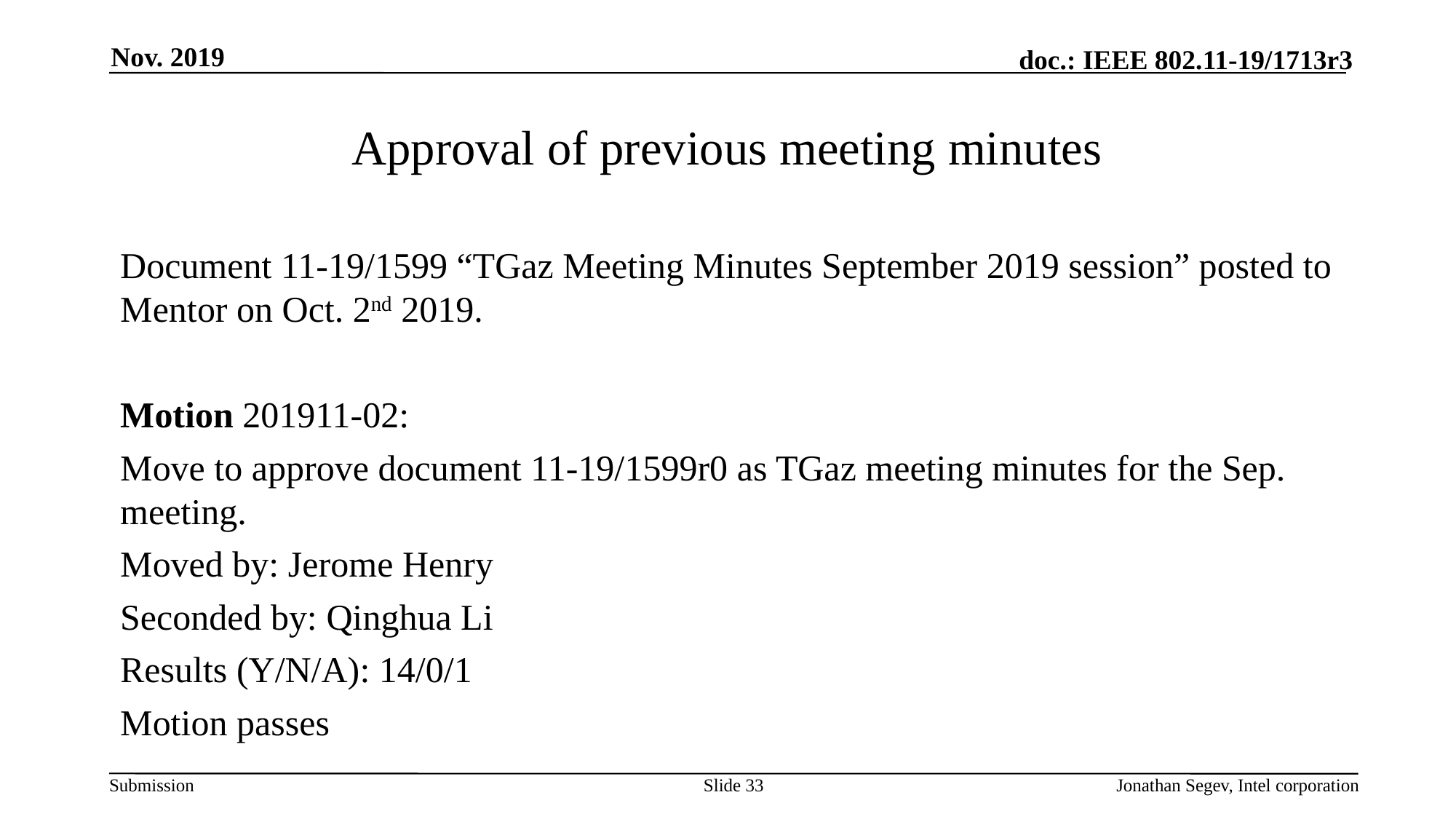

Nov. 2019
# Approval of previous meeting minutes
Document 11-19/1599 “TGaz Meeting Minutes September 2019 session” posted to Mentor on Oct. 2nd 2019.

Motion 201911-02:
Move to approve document 11-19/1599r0 as TGaz meeting minutes for the Sep. meeting.
Moved by: Jerome Henry
Seconded by: Qinghua Li
Results (Y/N/A): 14/0/1
Motion passes

Slide 33
Jonathan Segev, Intel corporation